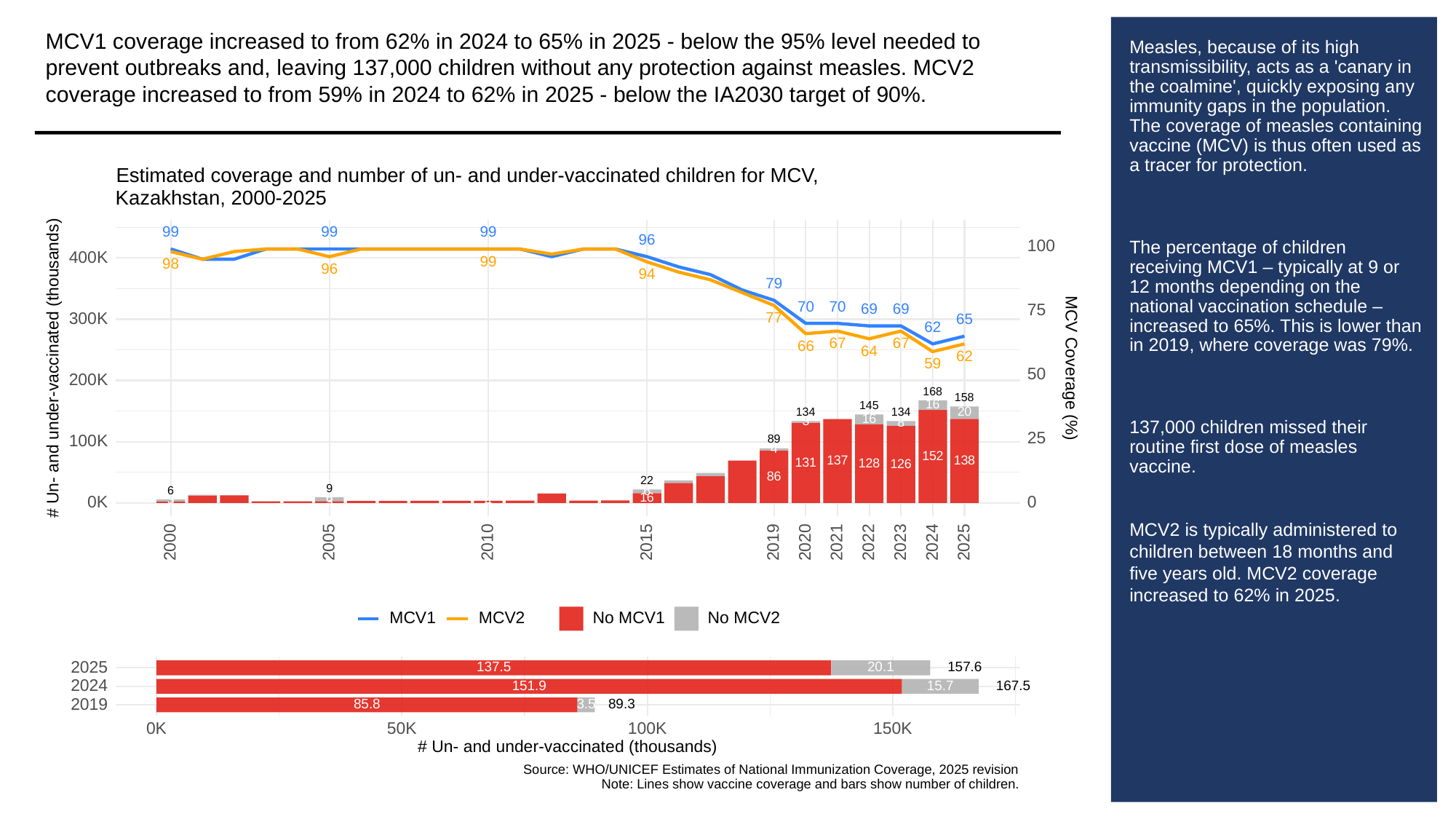

MCV1 coverage increased to from 62% in 2024 to 65% in 2025 - below the 95% level needed to prevent outbreaks and, leaving 137,000 children without any protection against measles. MCV2 coverage increased to from 59% in 2024 to 62% in 2025 - below the IA2030 target of 90%.
# Measles, because of its high transmissibility, acts as a 'canary in the coalmine', quickly exposing any immunity gaps in the population. The coverage of measles containing vaccine (MCV) is thus often used as a tracer for protection.

The percentage of children receiving MCV1 – typically at 9 or 12 months depending on the national vaccination schedule – increased to 65%. This is lower than in 2019, where coverage was 79%.

137,000 children missed their routine first dose of measles vaccine.

MCV2 is typically administered to children between 18 months and five years old. MCV2 coverage increased to 62% in 2025.

Estimated coverage and number of un- and under-vaccinated children for MCV,
Kazakhstan, 2000-2025

99
99
99

96
100

400K
99

98
96
94
79

70
70
69
69
75
300K
77
65

62
67
67
66
64

62
59
# Un- and under-vaccinated (thousands)
MCV Coverage (%)
50
200K

168
158
16

145

20
134
134

16
3
8

25
100K
89

4

152
138
137
131
128
126

86

22

9
6
6

16

6

3
0K
0
4
3

2

2023
2000
2005
2010
2015
2019
2020
2021
2022
2024
2025

MCV1
MCV2
No MCV1
No MCV2

2025
137.5
20.1
157.6

2024
151.9
15.7
167.5

2019
3.5
89.3
85.8

0K
50K
100K
150K
# Un- and under-vaccinated (thousands)
Source: WHO/UNICEF Estimates of National Immunization Coverage, 2025 revision
Note: Lines show vaccine coverage and bars show number of children.